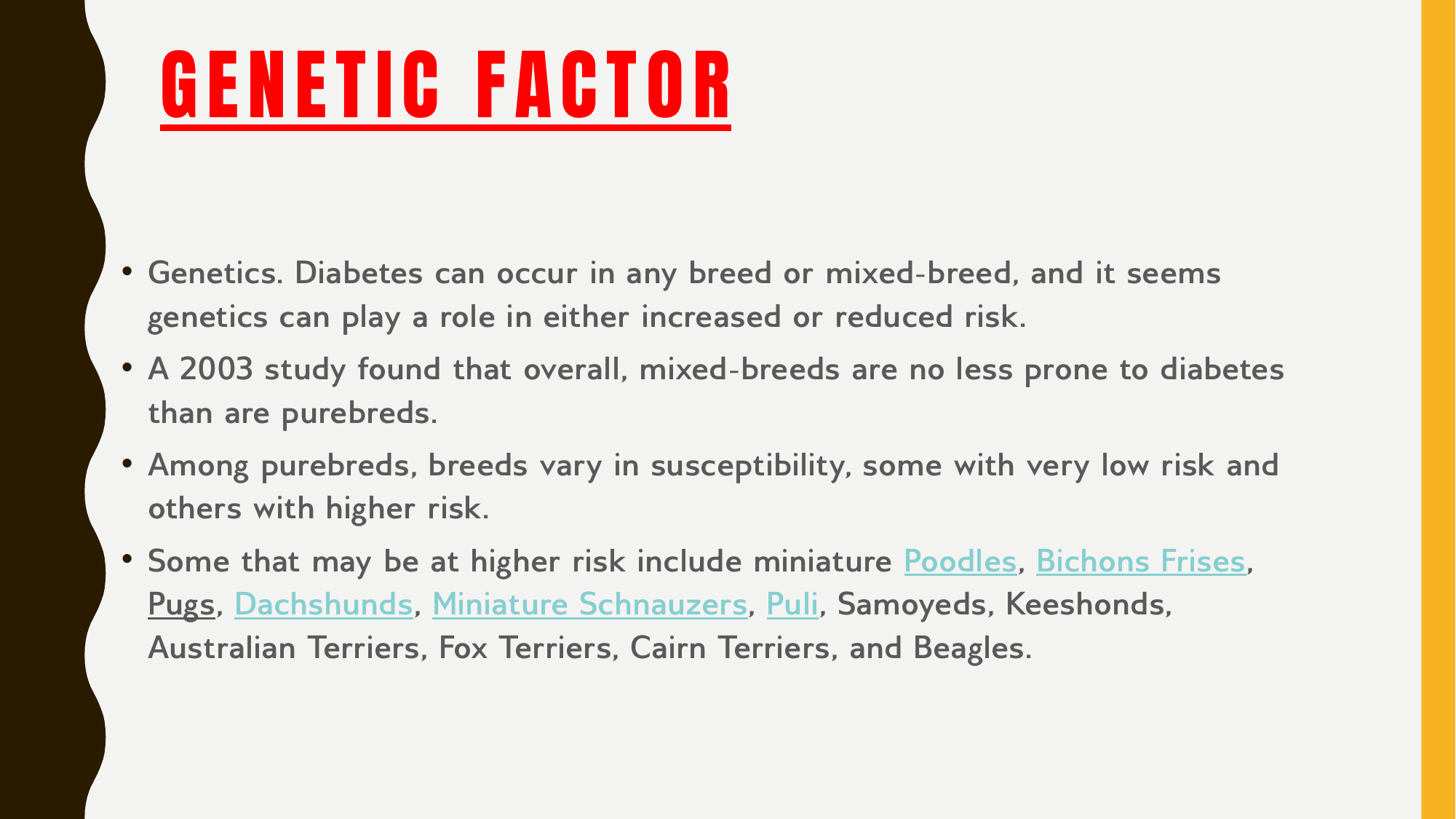

# GENETIC FACTOR
Genetics. Diabetes can occur in any breed or mixed-breed, and it seems genetics can play a role in either increased or reduced risk.
A 2003 study found that overall, mixed-breeds are no less prone to diabetes than are purebreds.
Among purebreds, breeds vary in susceptibility, some with very low risk and others with higher risk.
Some that may be at higher risk include miniature Poodles, Bichons Frises, Pugs, Dachshunds, Miniature Schnauzers, Puli, Samoyeds, Keeshonds, Australian Terriers, Fox Terriers, Cairn Terriers, and Beagles.